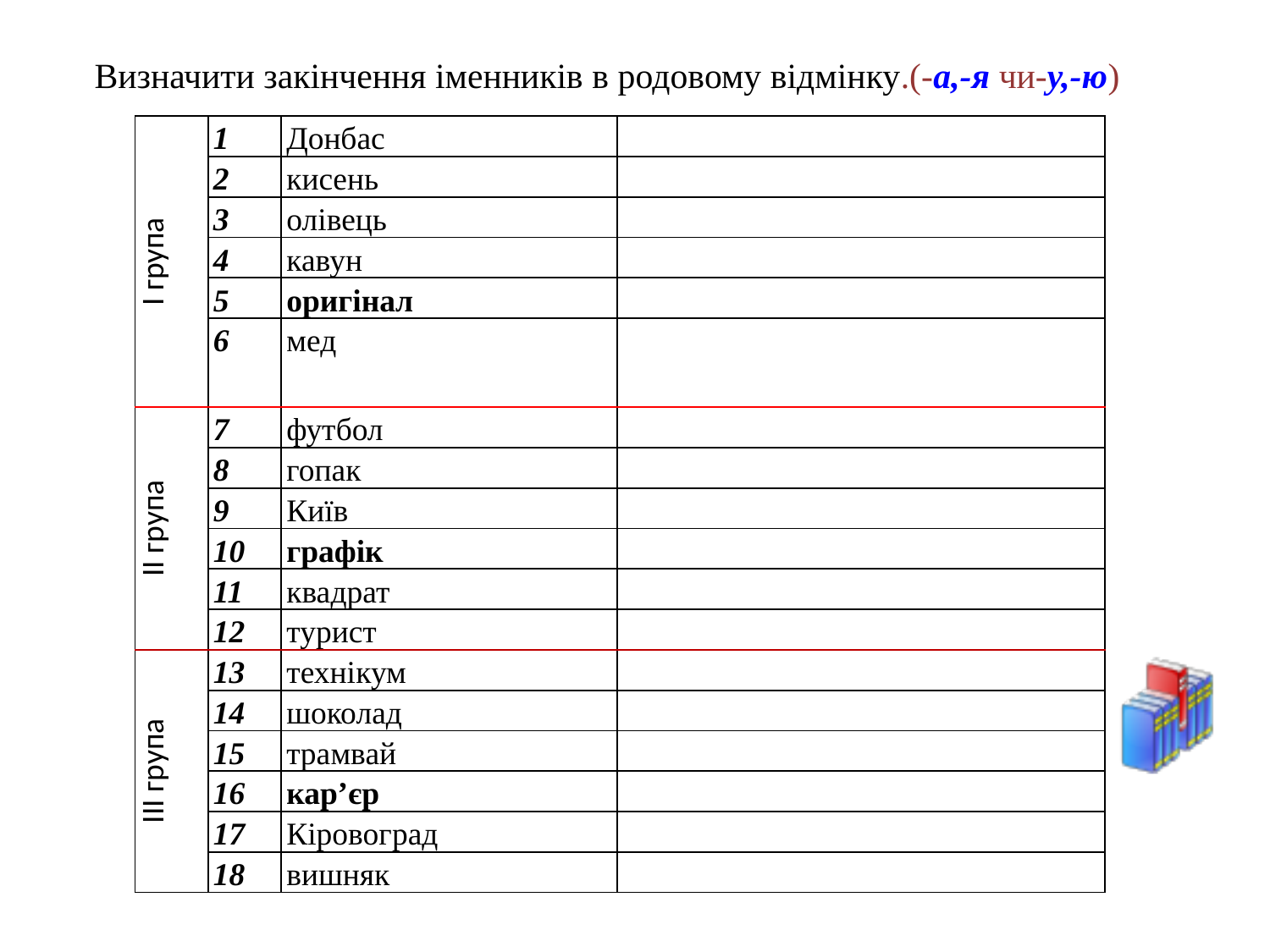

Визначити закінчення іменників в родовому відмінку.(-а,-я чи-у,-ю)
| І група | 1 | Донбас |  |
| --- | --- | --- | --- |
|  | 2 | кисень |  |
|  | 3 | олівець |  |
|  | 4 | кавун |  |
|  | 5 | оригінал |  |
|  | 6 | мед |  |
| ІІ група | 7 | футбол |  |
|  | 8 | гопак |  |
|  | 9 | Київ |  |
|  | 10 | графік |  |
|  | 11 | квадрат |  |
|  | 12 | турист |  |
| ІІІ група | 13 | технікум |  |
|  | 14 | шоколад |  |
|  | 15 | трамвай |  |
|  | 16 | кар’єр |  |
|  | 17 | Кіровоград |  |
|  | 18 | вишняк |  |